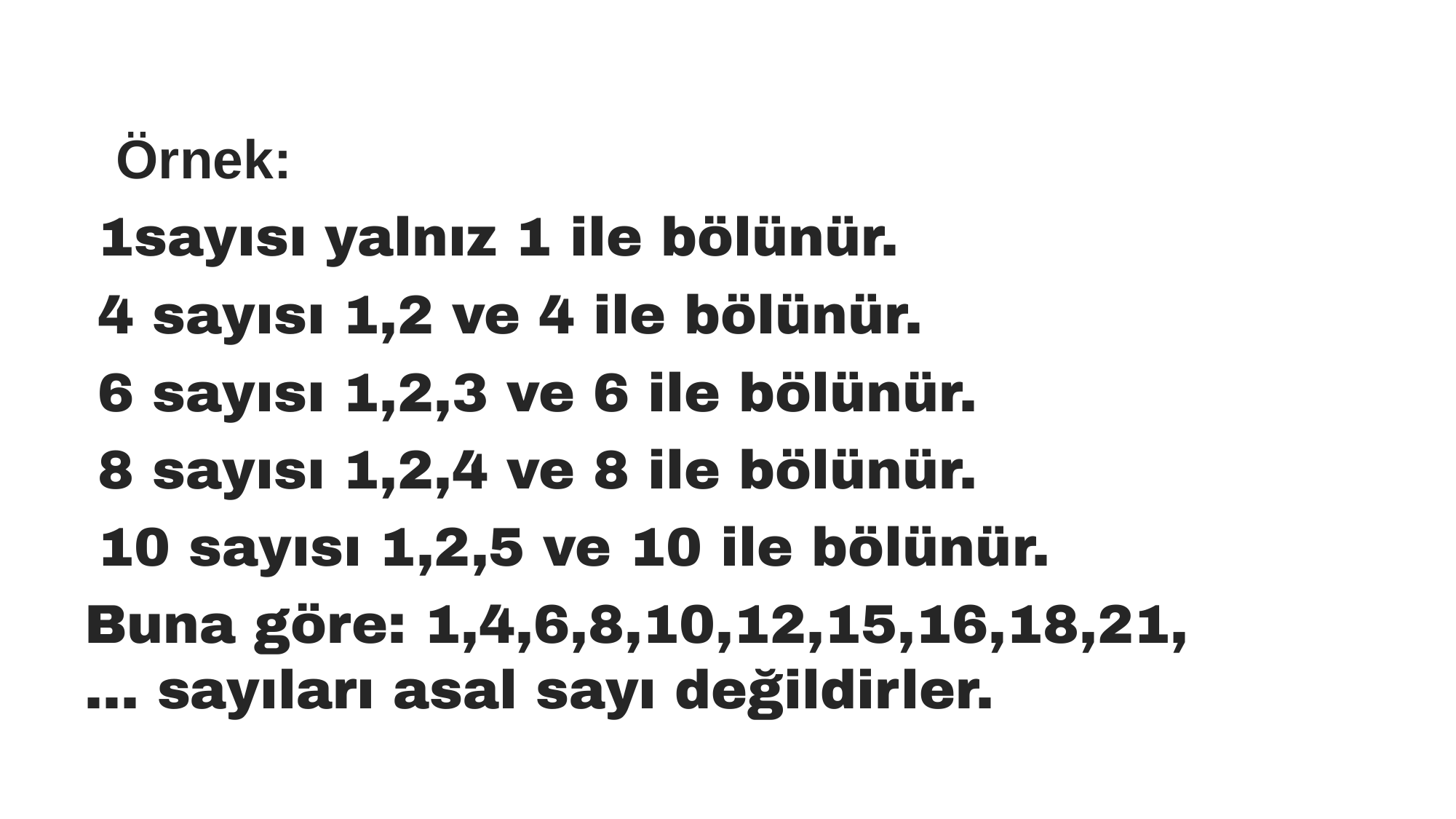

Örnek:
1sayısı yalnız 1 ile bölünür.
4 sayısı 1,2 ve 4 ile bölünür.
6 sayısı 1,2,3 ve 6 ile bölünür.
8 sayısı 1,2,4 ve 8 ile bölünür.
10 sayısı 1,2,5 ve 10 ile bölünür.
Buna göre: 1,4,6,8,10,12,15,16,18,21,… sayıları asal sayı değildirler.